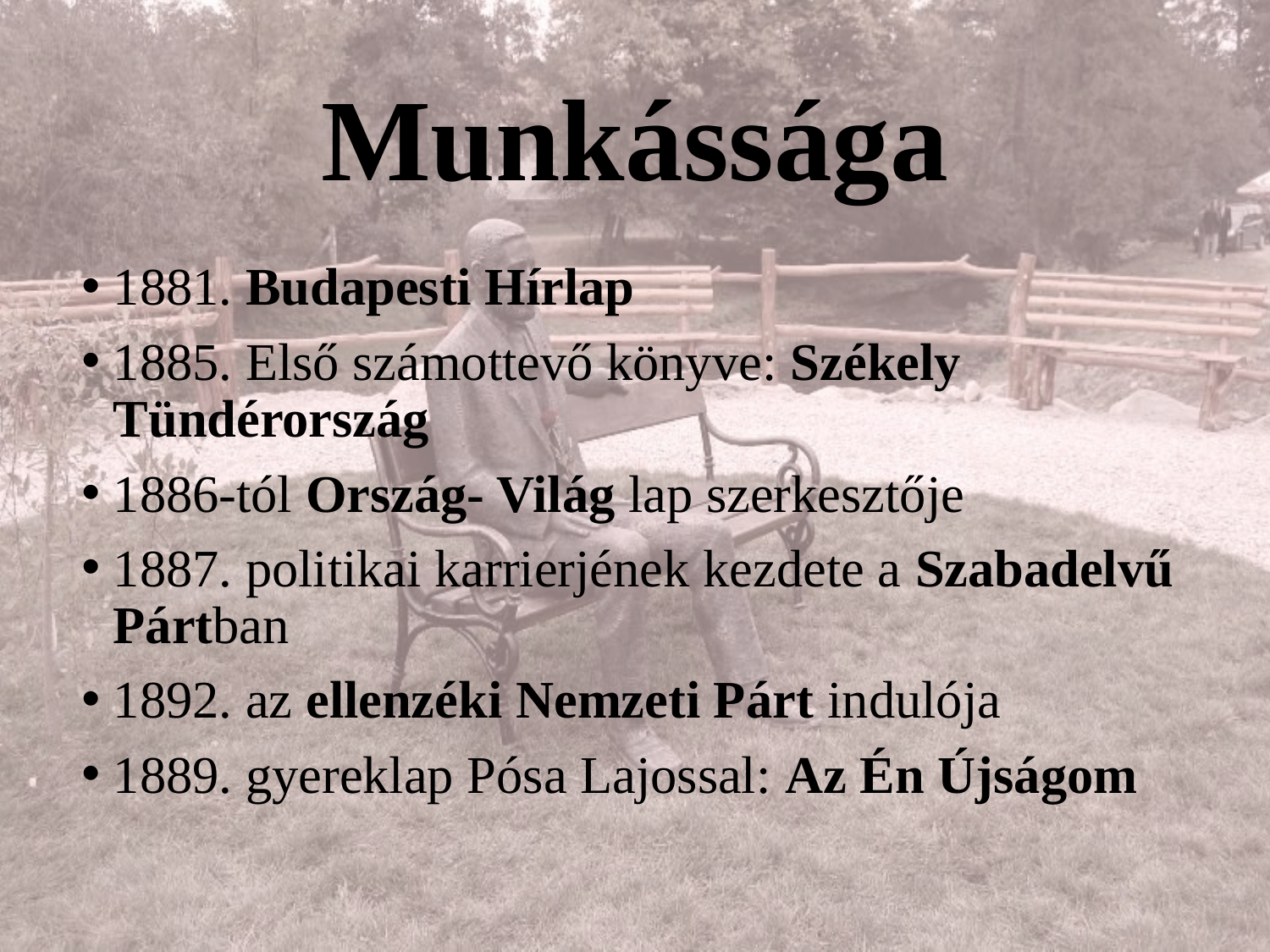

# Munkássága
1881. Budapesti Hírlap
1885. Első számottevő könyve: Székely Tündérország
1886-tól Ország- Világ lap szerkesztője
1887. politikai karrierjének kezdete a Szabadelvű Pártban
1892. az ellenzéki Nemzeti Párt indulója
1889. gyereklap Pósa Lajossal: Az Én Újságom